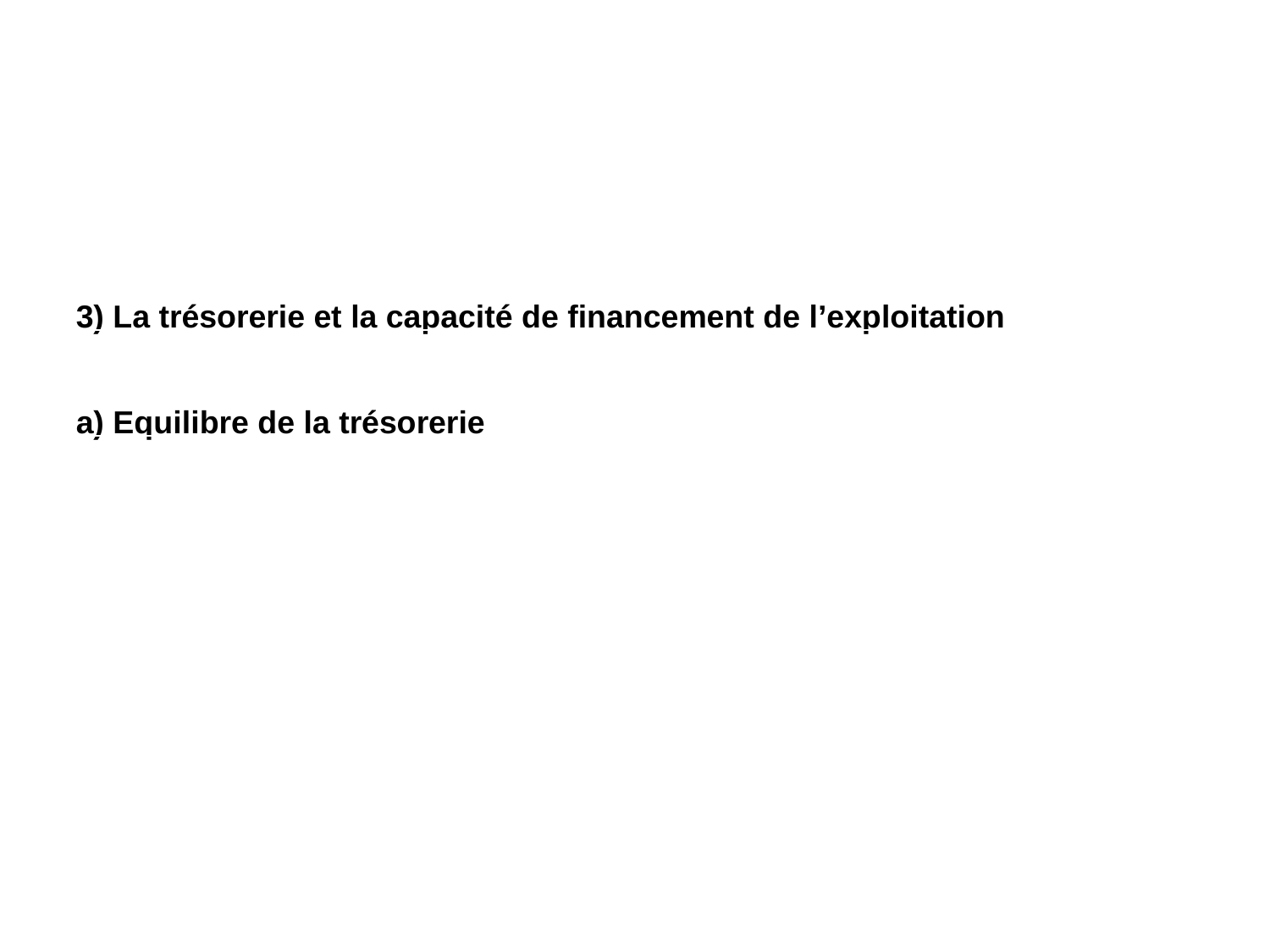

3) La trésorerie et la capacité de financement de l’exploitation

a) Equilibre de la trésorerie